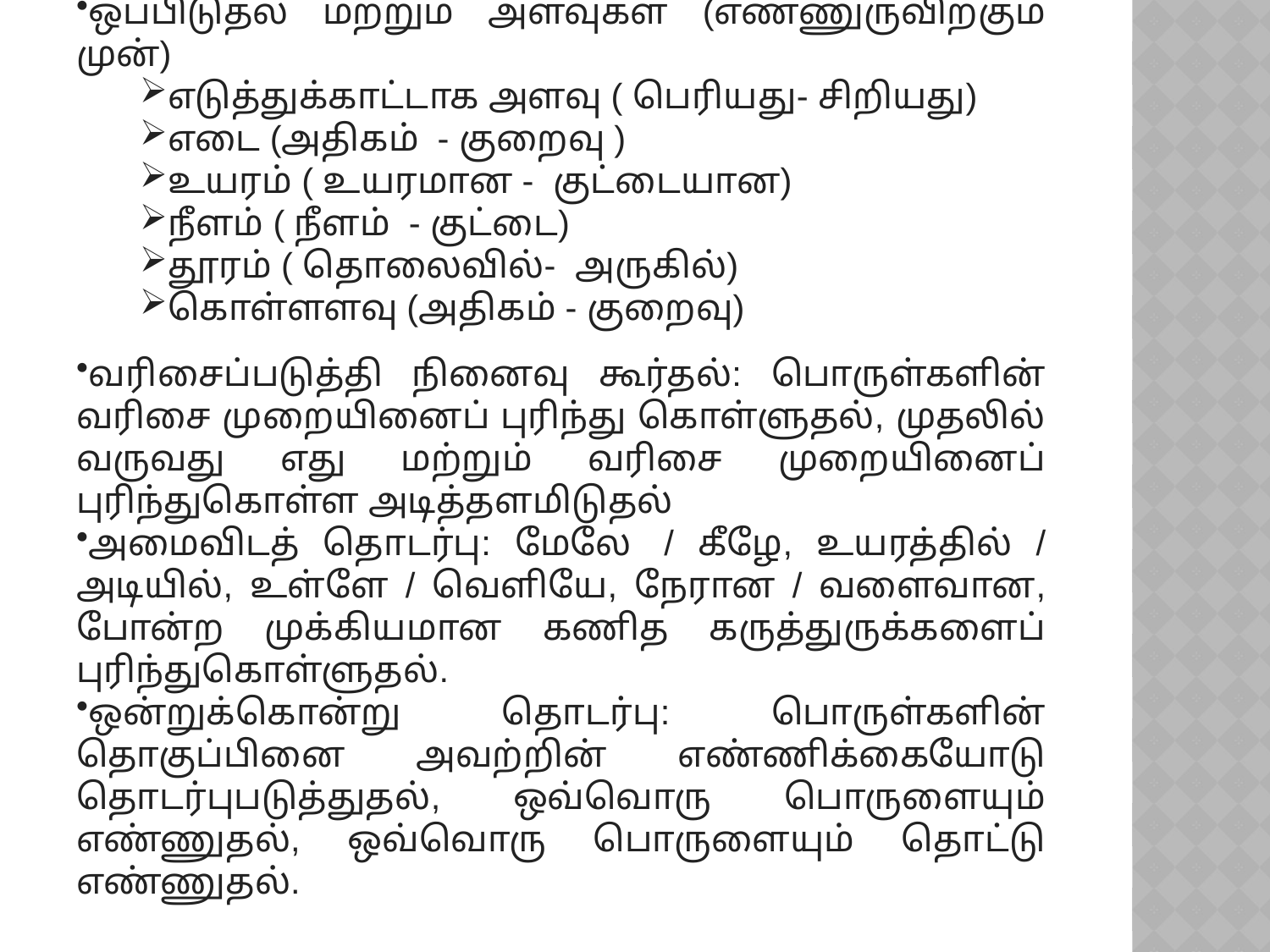

ஒப்பிடுதல் மற்றும் அளவுகள் (எண்ணுருவிற்கும் முன்)
எடுத்துக்காட்டாக அளவு ( பெரியது- சிறியது)
எடை (அதிகம்  - குறைவு )
உயரம் ( உயரமான -  குட்டையான)
நீளம் ( நீளம்  - குட்டை)
தூரம் ( தொலைவில்-  அருகில்)
கொள்ளளவு (அதிகம் - குறைவு)

வரிசைப்படுத்தி நினைவு கூர்தல்: பொருள்களின் வரிசை முறையினைப் புரிந்து கொள்ளுதல், முதலில் வருவது எது மற்றும் வரிசை முறையினைப் புரிந்துகொள்ள அடித்தளமிடுதல்
அமைவிடத் தொடர்பு: மேலே  / கீழே, உயரத்தில் / அடியில், உள்ளே / வெளியே, நேரான / வளைவான, போன்ற முக்கியமான கணித கருத்துருக்களைப் புரிந்துகொள்ளுதல்.
ஒன்றுக்கொன்று தொடர்பு: பொருள்களின் தொகுப்பினை அவற்றின் எண்ணிக்கையோடு தொடர்புபடுத்துதல், ஒவ்வொரு பொருளையும் எண்ணுதல், ஒவ்வொரு பொருளையும் தொட்டு எண்ணுதல்.